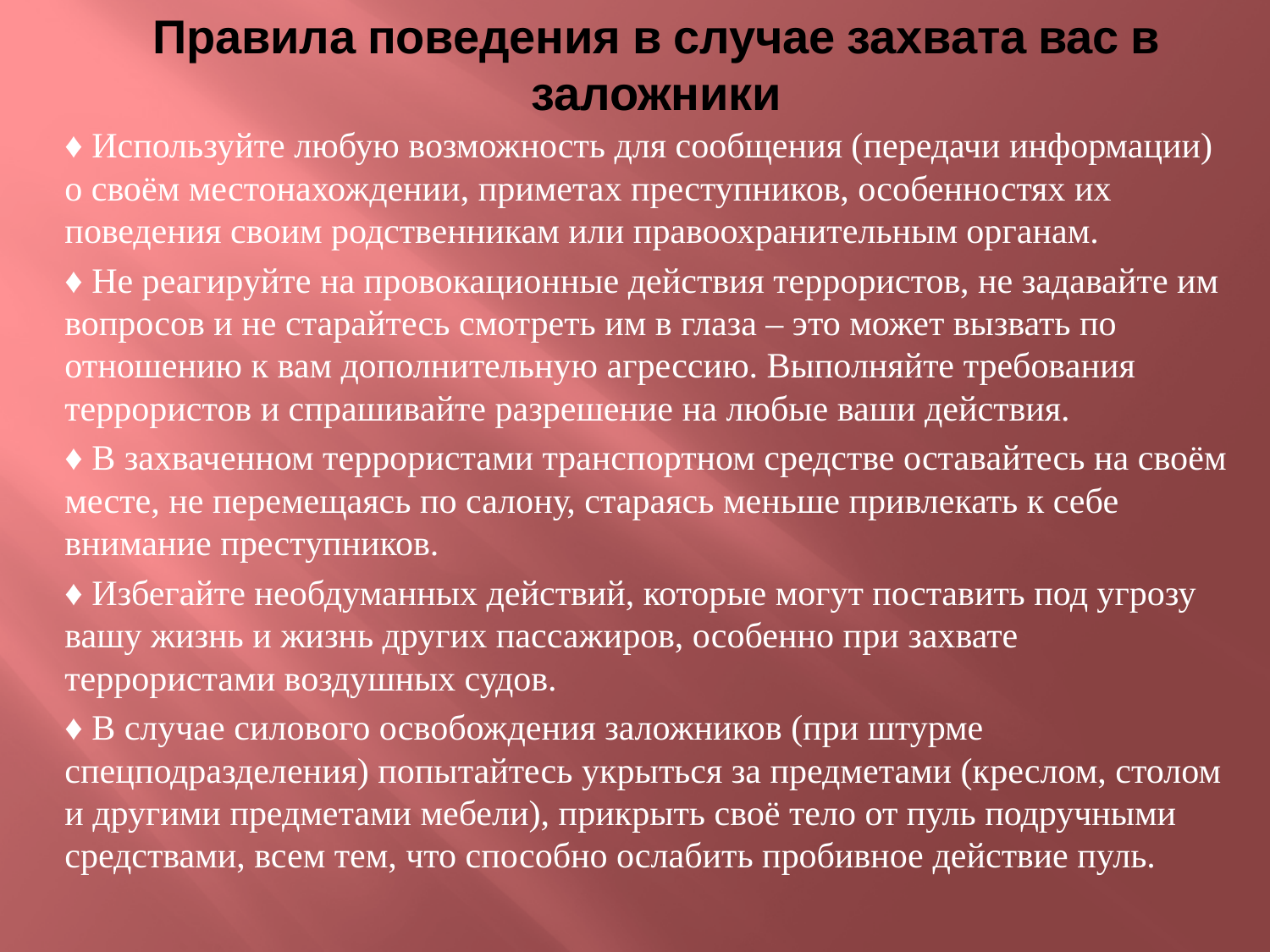

# Правила поведения в случае захвата вас в заложники
♦ Используйте любую возможность для сообщения (передачи информации) о своём местонахождении, приметах преступников, особенностях их поведения своим родственникам или правоохранительным органам.
♦ Не реагируйте на провокационные действия террористов, не задавайте им вопросов и не старайтесь смотреть им в глаза – это может вызвать по отношению к вам дополнительную агрессию. Выполняйте требования террористов и спрашивайте разрешение на любые ваши действия.
♦ В захваченном террористами транспортном средстве оставайтесь на своём месте, не перемещаясь по салону, стараясь меньше привлекать к себе внимание преступников.
♦ Избегайте необдуманных действий, которые могут поставить под угрозу вашу жизнь и жизнь других пассажиров, особенно при захвате террористами воздушных судов.
♦ В случае силового освобождения заложников (при штурме спецподразделения) попытайтесь укрыться за предметами (креслом, столом и другими предметами мебели), прикрыть своё тело от пуль подручными средствами, всем тем, что способно ослабить пробивное действие пуль.